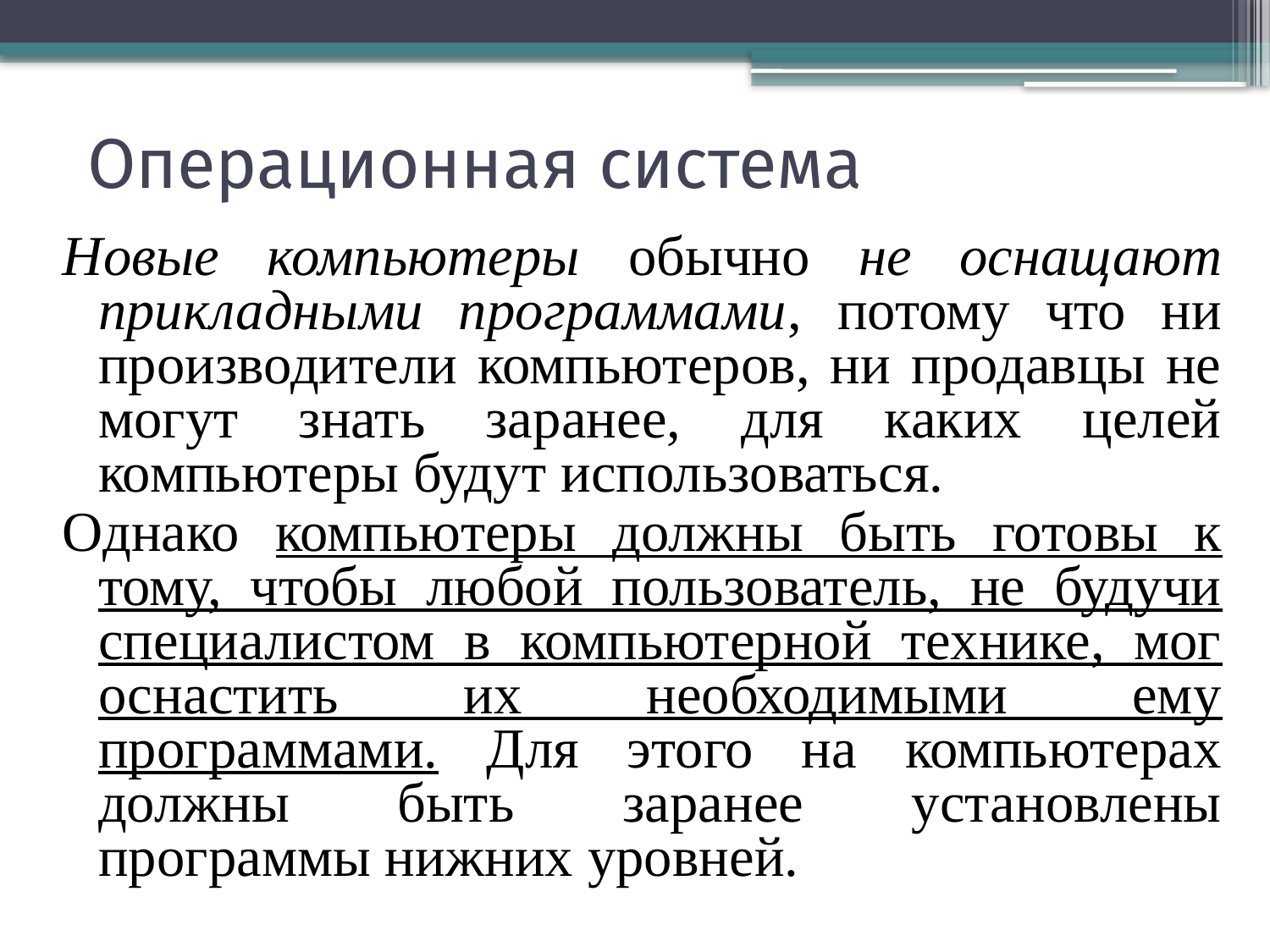

# Операционная система
Новые компьютеры обычно не оснащают прикладными программами, потому что ни производители компьютеров, ни продавцы не могут знать заранее, для каких целей компьютеры будут использоваться.
Однако компьютеры должны быть готовы к тому, чтобы любой пользователь, не будучи специалистом в компьютерной технике, мог оснастить их необходимыми ему программами. Для этого на компьютерах должны быть заранее установлены программы нижних уровней.